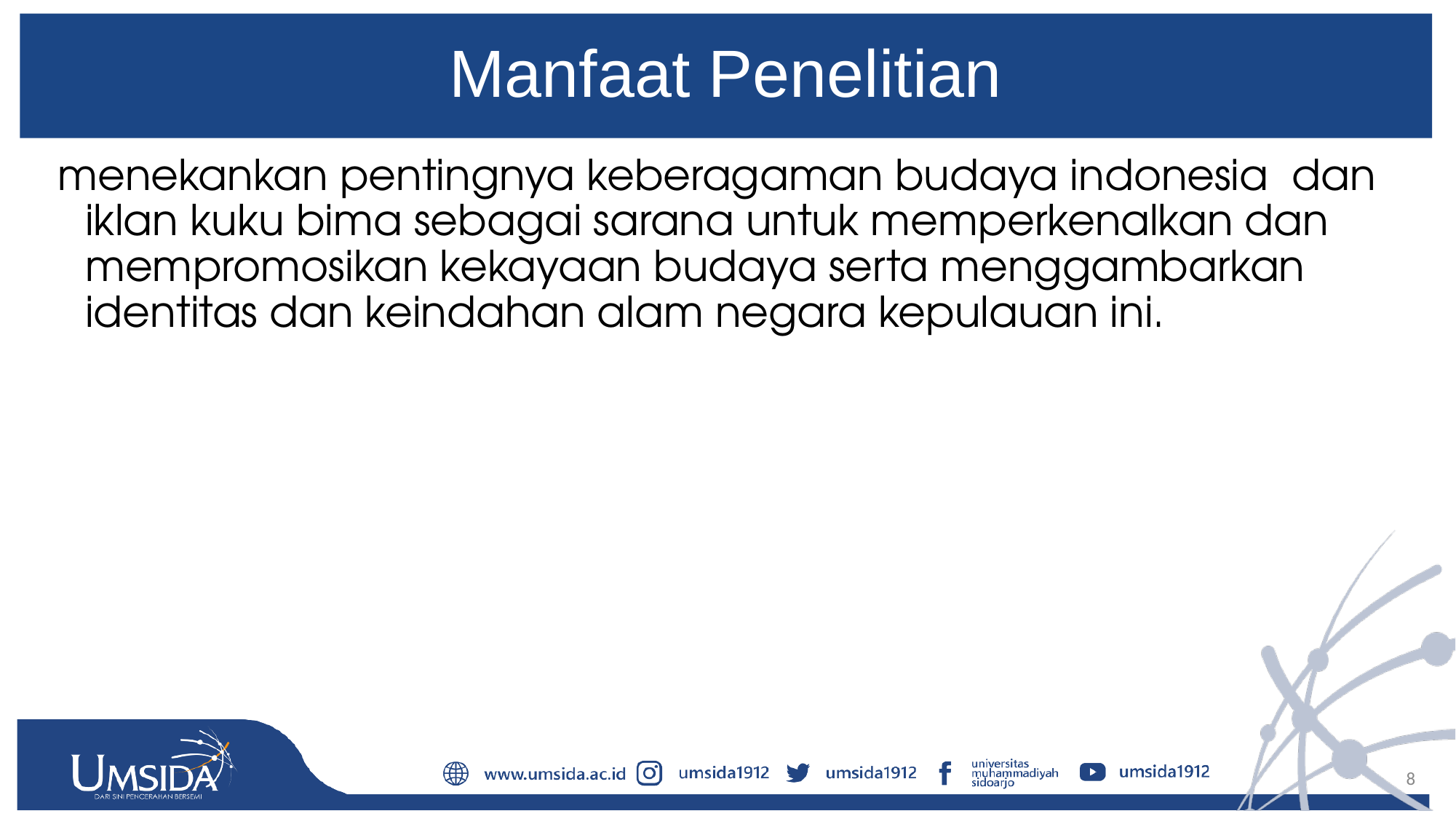

# Manfaat Penelitian
menekankan pentingnya keberagaman budaya indonesia  dan iklan kuku bima sebagai sarana untuk memperkenalkan dan mempromosikan kekayaan budaya serta menggambarkan identitas dan keindahan alam negara kepulauan ini.